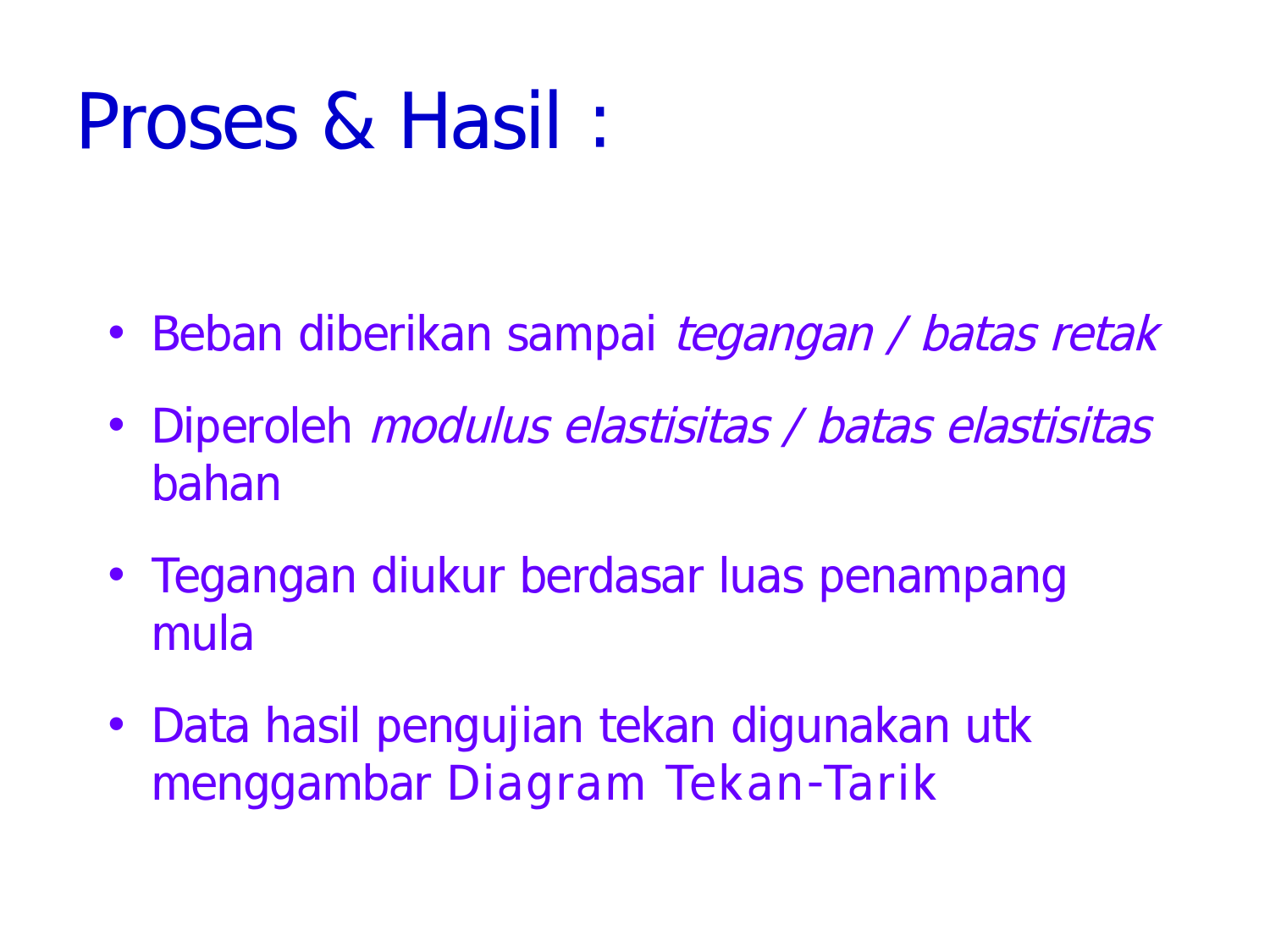

# Proses & Hasil :
Beban diberikan sampai tegangan / batas retak

Diperoleh modulus elastisitas / batas elastisitas bahan

Tegangan diukur berdasar luas penampang mula

Data hasil pengujian tekan digunakan utk menggambar Diagram Tekan-Tarik